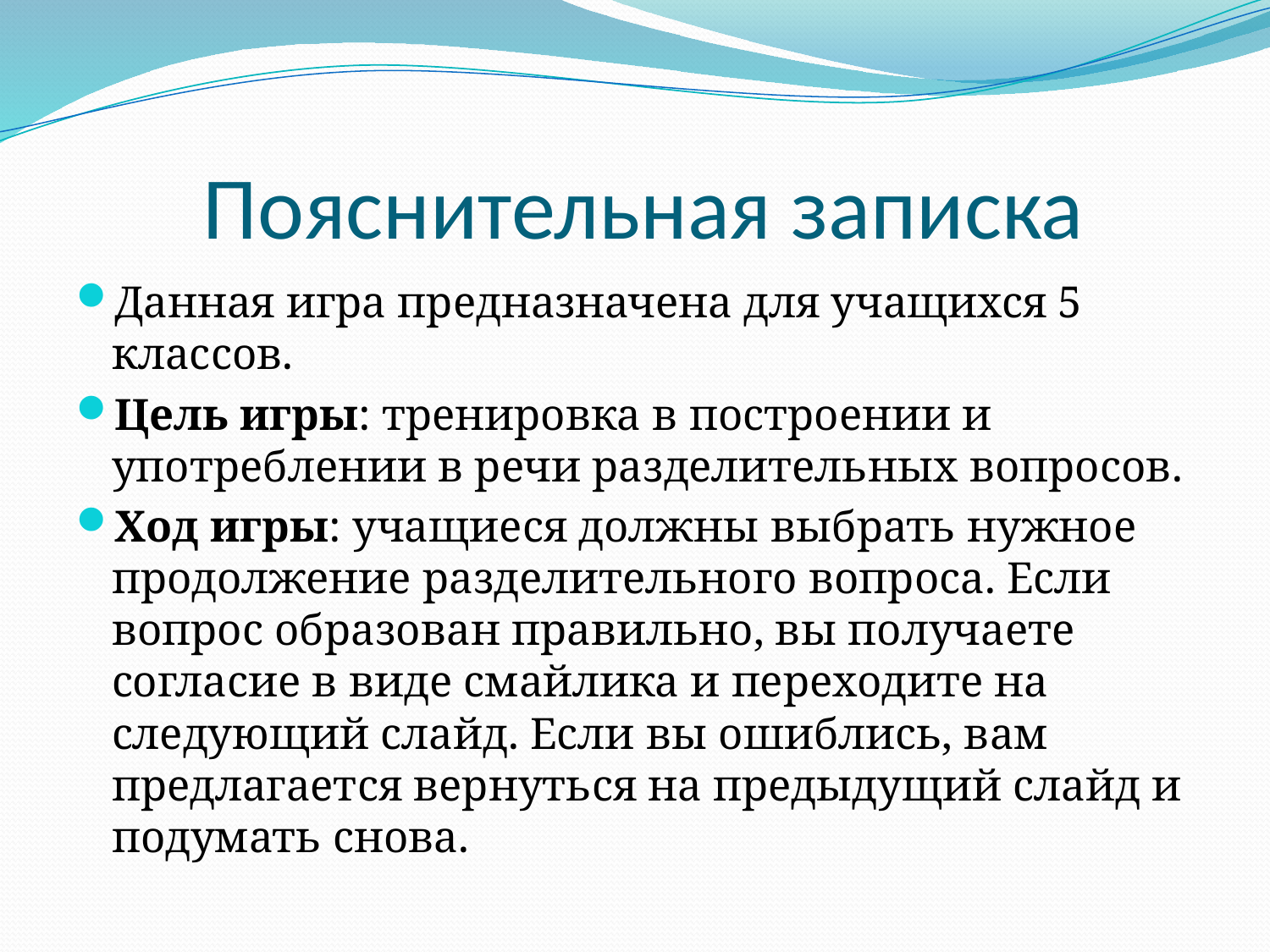

# Пояснительная записка
Данная игра предназначена для учащихся 5 классов.
Цель игры: тренировка в построении и употреблении в речи разделительных вопросов.
Ход игры: учащиеся должны выбрать нужное  продолжение разделительного вопроса. Если  вопрос образован правильно, вы получаете согласие в виде смайлика и переходите на следующий слайд. Если вы ошиблись, вам предлагается вернуться на предыдущий слайд и подумать снова.